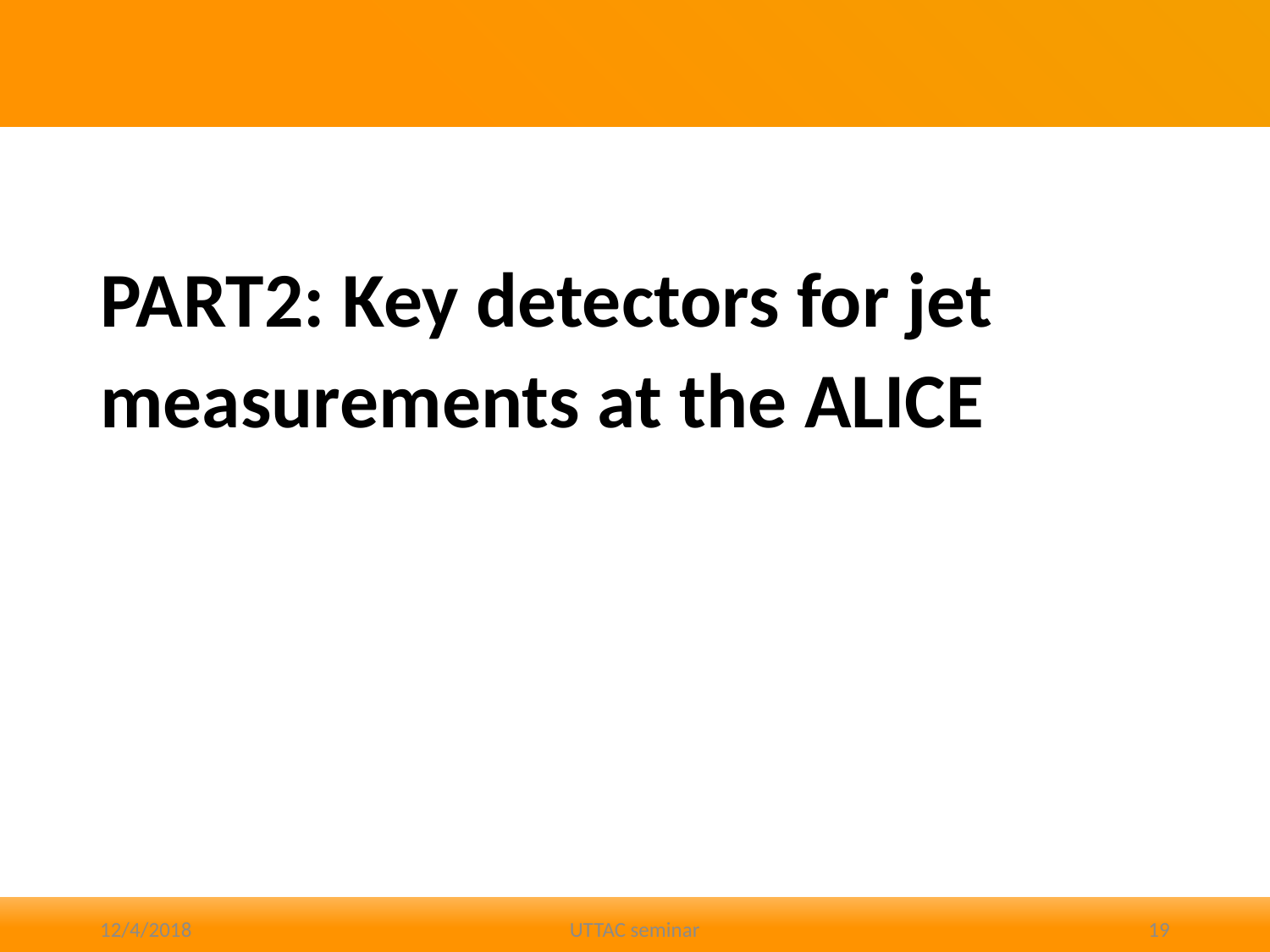

#
PART2: Key detectors for jet
measurements at the ALICE

12/4/2018
UTTAC seminar
19